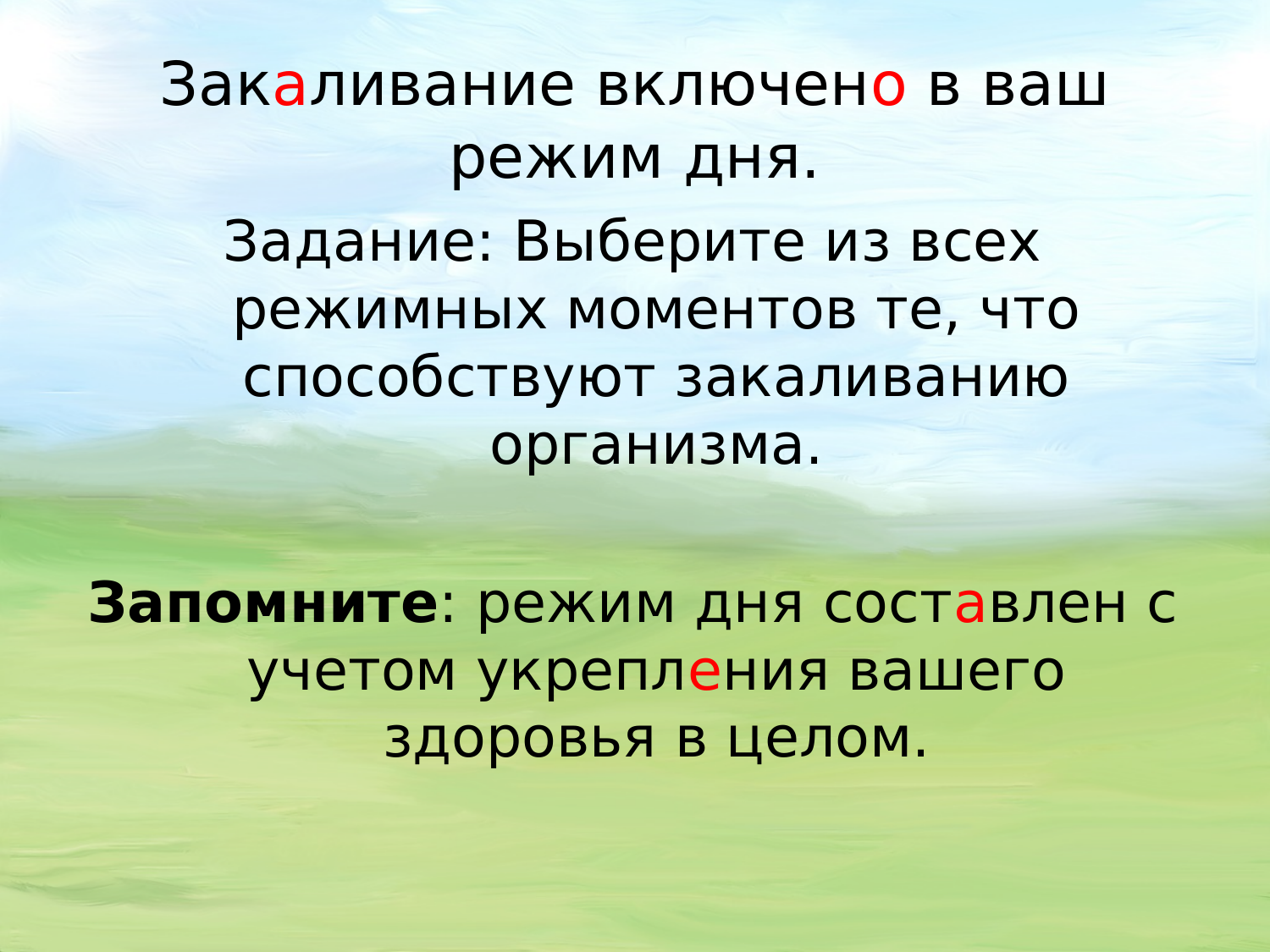

# Закаливание включено в ваш режим дня.
Задание: Выберите из всех режимных моментов те, что способствуют закаливанию организма.

Запомните: режим дня составлен с учетом укрепления вашего здоровья в целом.